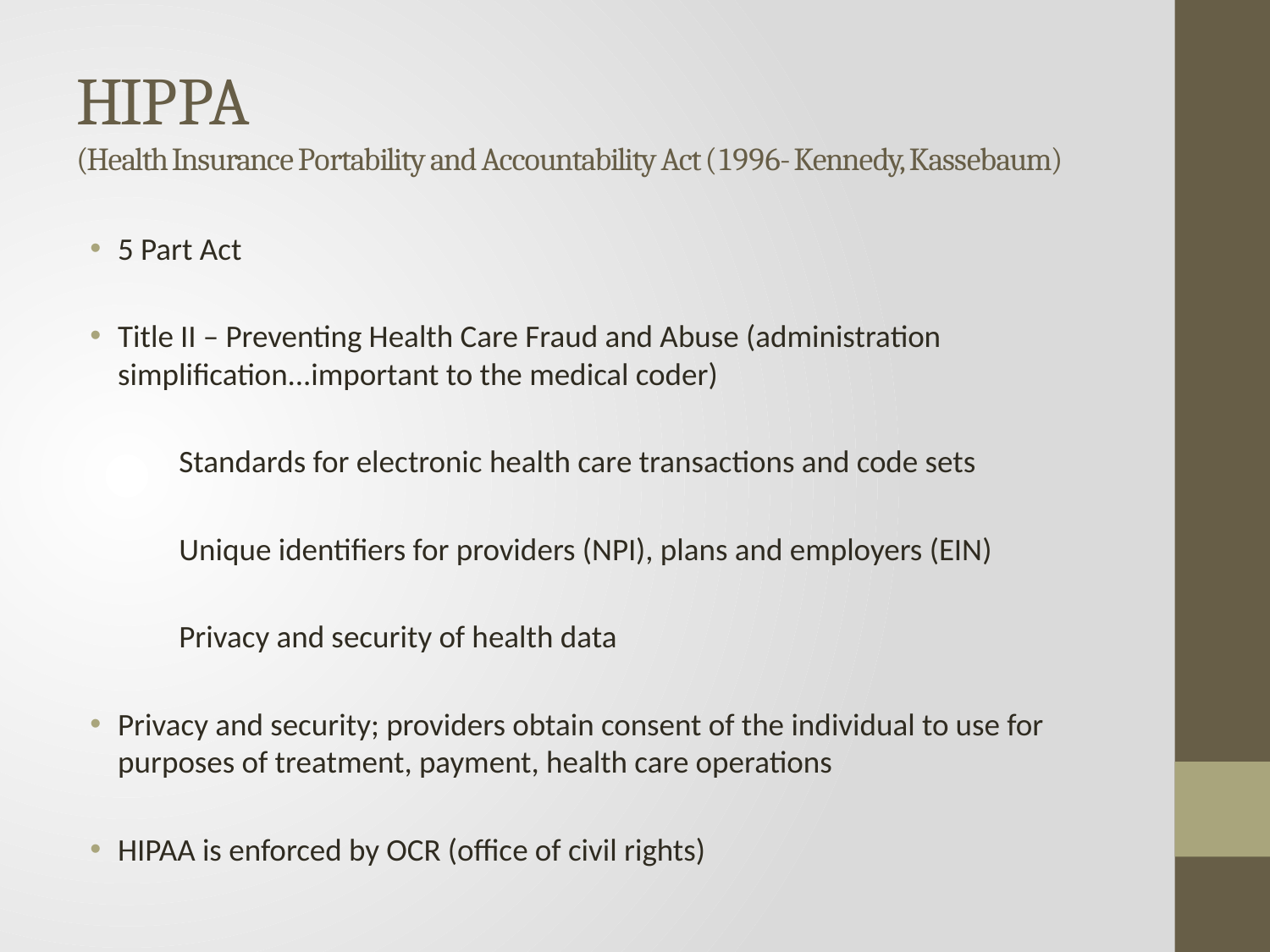

# HIPPA (Health Insurance Portability and Accountability Act (1996- Kennedy, Kassebaum)
5 Part Act

Title II – Preventing Health Care Fraud and Abuse (administration simplification...important to the medical coder)

	Standards for electronic health care transactions and code sets

	Unique identifiers for providers (NPI), plans and employers (EIN)

	Privacy and security of health data

Privacy and security; providers obtain consent of the individual to use for purposes of treatment, payment, health care operations

HIPAA is enforced by OCR (office of civil rights)